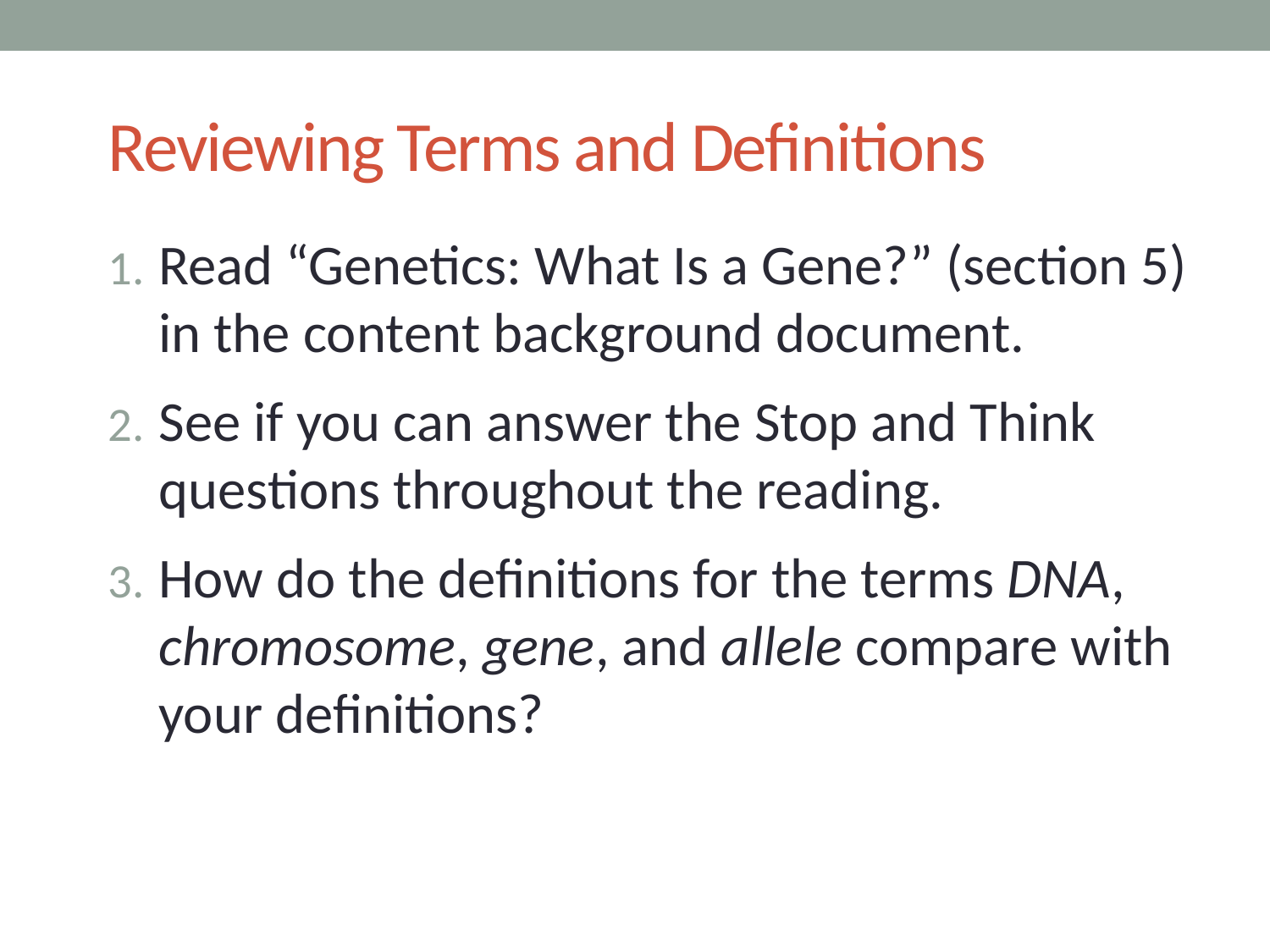

# Reviewing Terms and Definitions
Read “Genetics: What Is a Gene?” (section 5) in the content background document.
See if you can answer the Stop and Think questions throughout the reading.
How do the definitions for the terms DNA, chromosome, gene, and allele compare with your definitions?